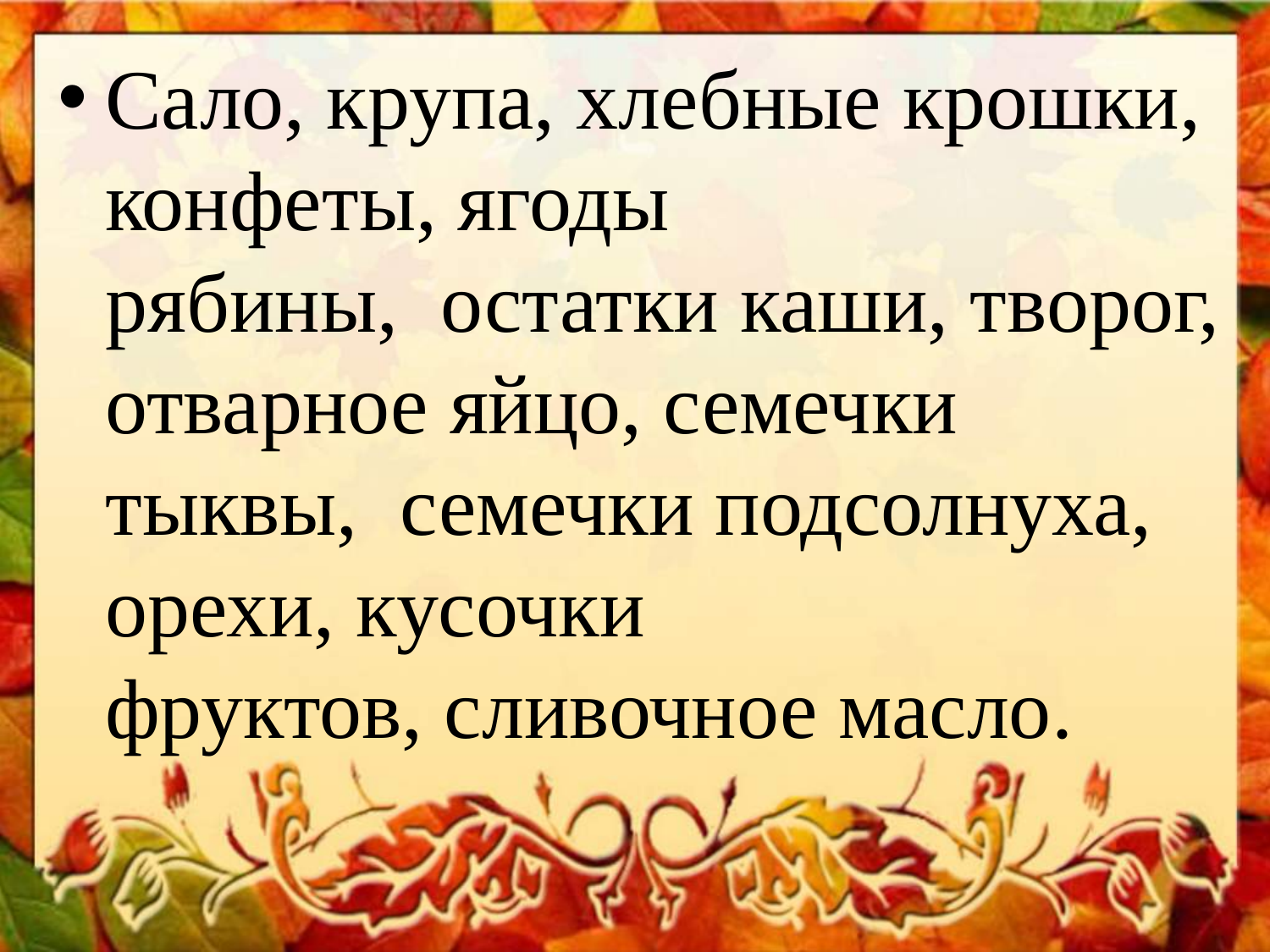

Сало, крупа, хлебные крошки, конфеты, ягоды рябины,  остатки каши, творог, отварное яйцо, семечки тыквы,  семечки подсолнуха, орехи, кусочки фруктов, сливочное масло.

#